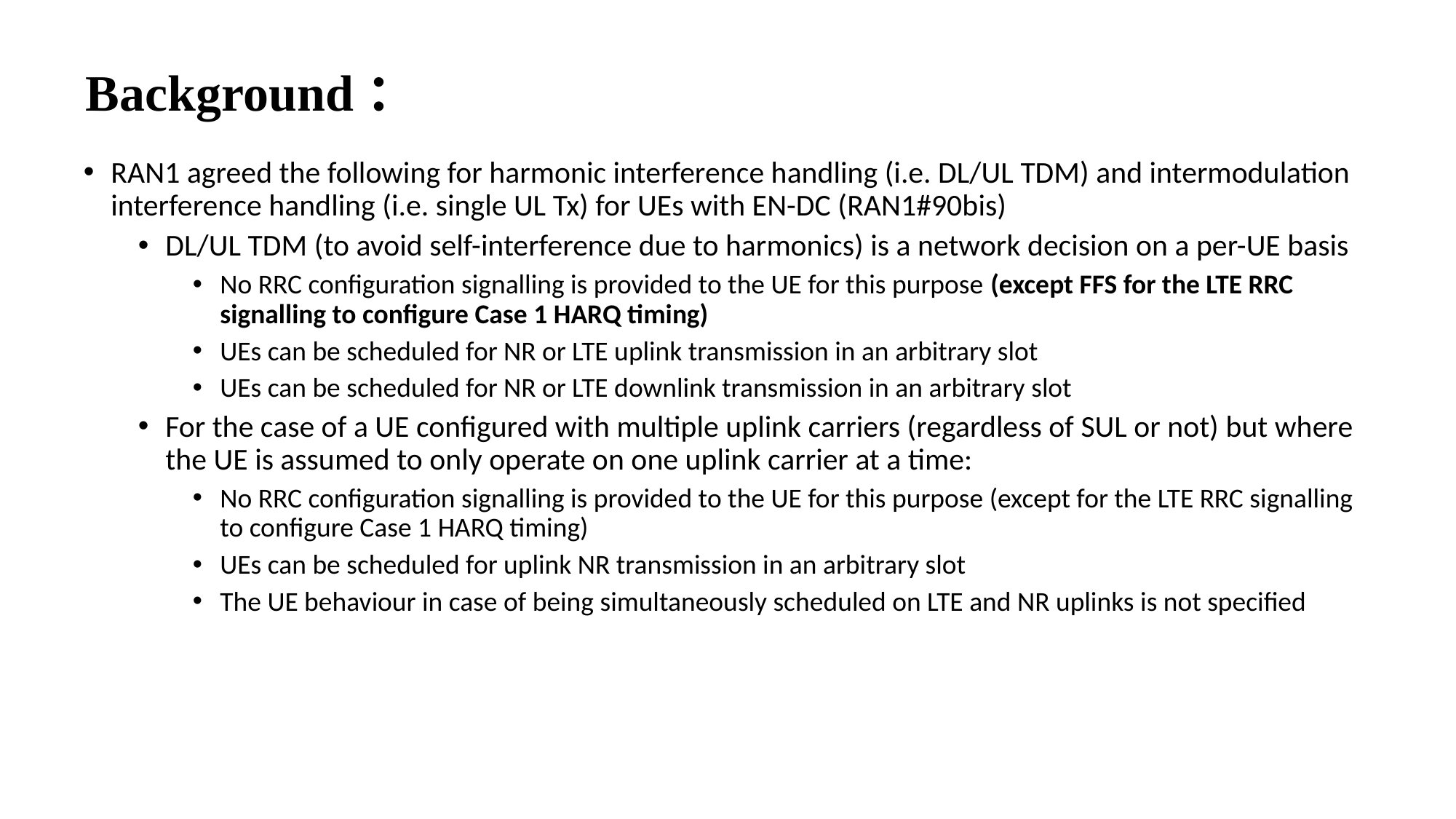

Background：
RAN1 agreed the following for harmonic interference handling (i.e. DL/UL TDM) and intermodulation interference handling (i.e. single UL Tx) for UEs with EN-DC (RAN1#90bis)
DL/UL TDM (to avoid self-interference due to harmonics) is a network decision on a per-UE basis
No RRC configuration signalling is provided to the UE for this purpose (except FFS for the LTE RRC signalling to configure Case 1 HARQ timing)
UEs can be scheduled for NR or LTE uplink transmission in an arbitrary slot
UEs can be scheduled for NR or LTE downlink transmission in an arbitrary slot
For the case of a UE configured with multiple uplink carriers (regardless of SUL or not) but where the UE is assumed to only operate on one uplink carrier at a time:
No RRC configuration signalling is provided to the UE for this purpose (except for the LTE RRC signalling to configure Case 1 HARQ timing)
UEs can be scheduled for uplink NR transmission in an arbitrary slot
The UE behaviour in case of being simultaneously scheduled on LTE and NR uplinks is not specified